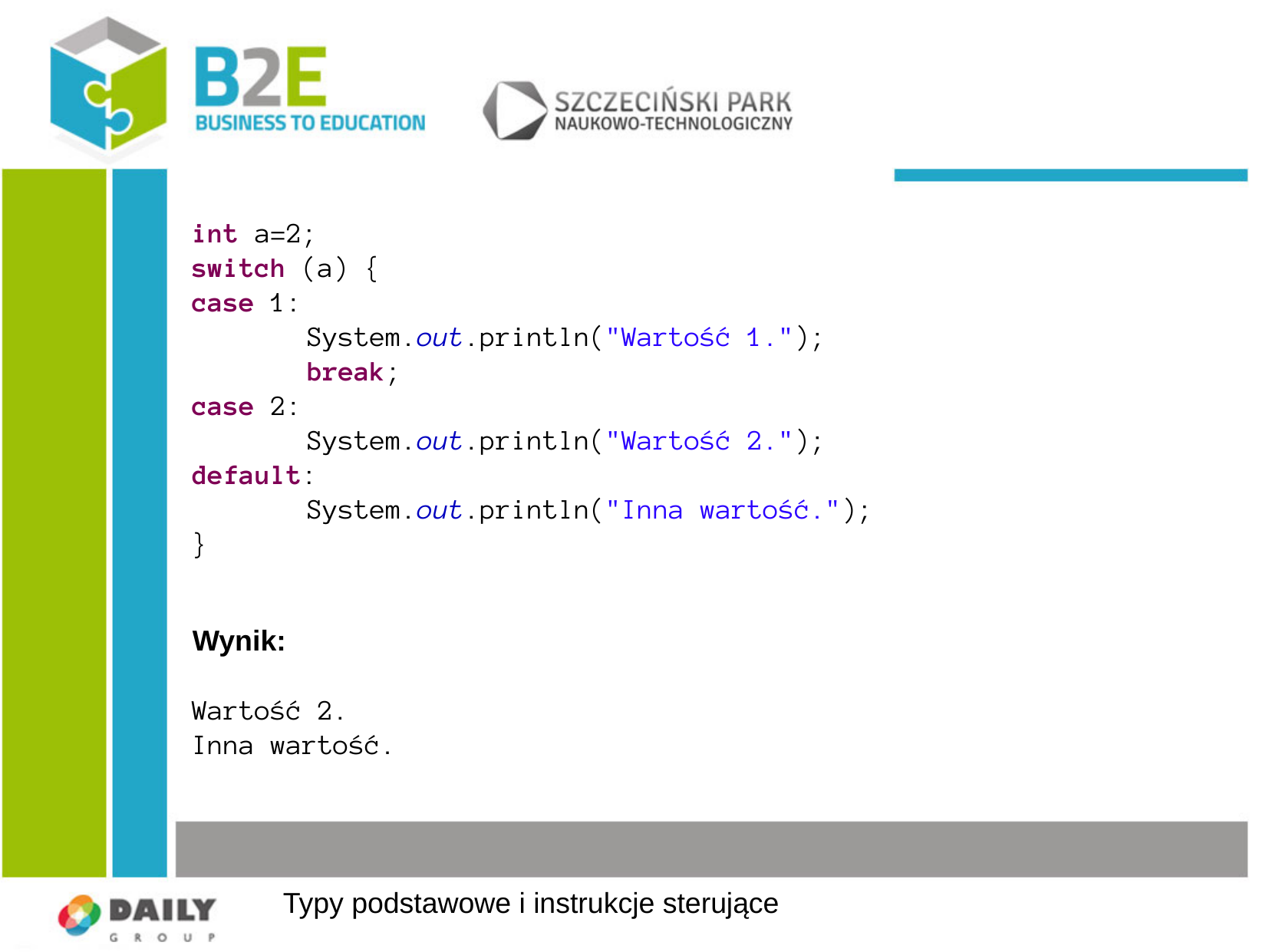

int a=2;
switch (a) {
case 1:
	System.out.println("Wartość 1.");
	break;
case 2:
	System.out.println("Wartość 2.");
default:
	System.out.println("Inna wartość.");
}
Wynik:

Wartość 2.
Inna wartość.
Typy podstawowe i instrukcje sterujące